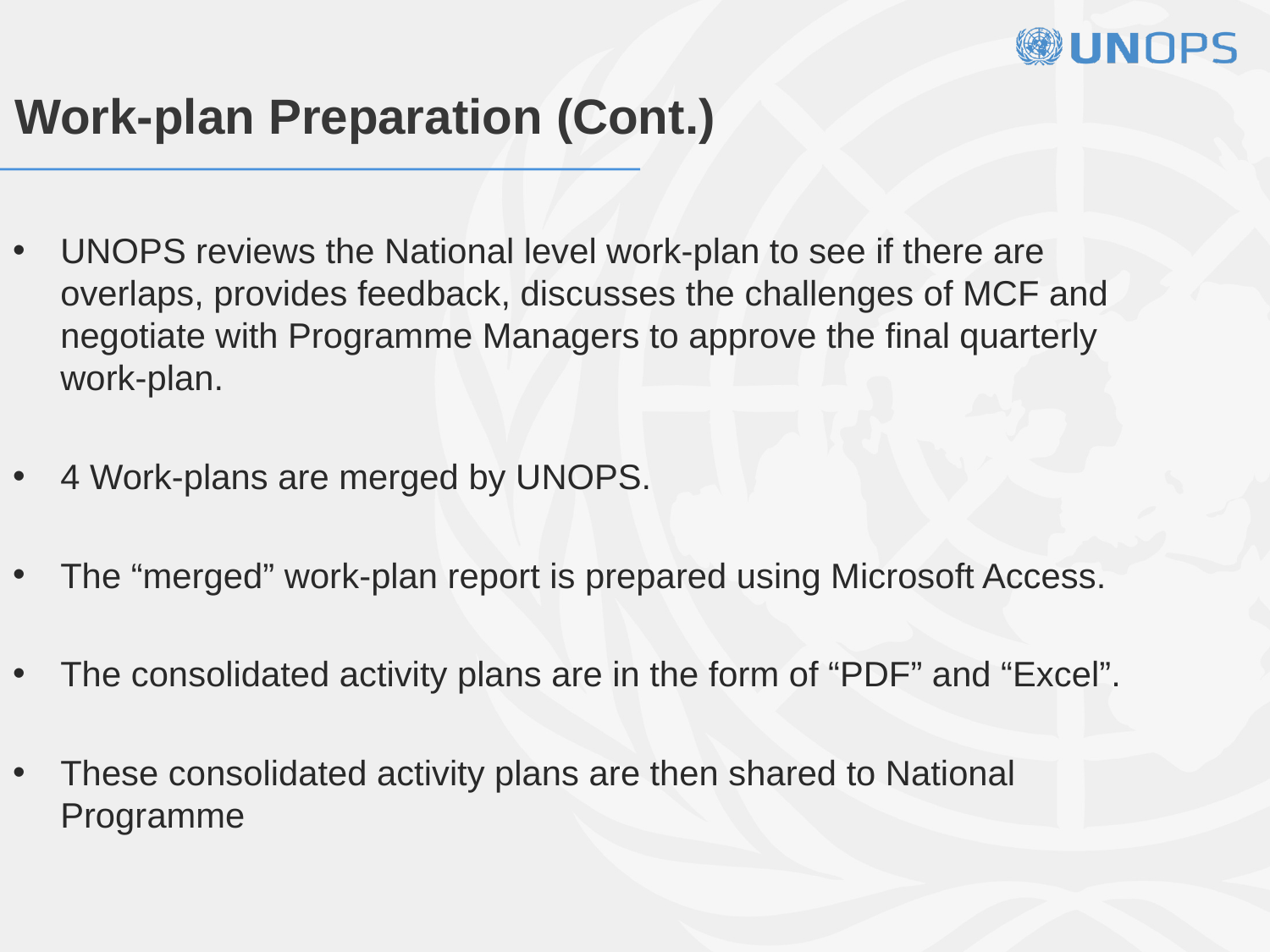

Work-plan Preparation (Cont.)
UNOPS reviews the National level work-plan to see if there are overlaps, provides feedback, discusses the challenges of MCF and negotiate with Programme Managers to approve the final quarterly work-plan.

4 Work-plans are merged by UNOPS.

The “merged” work-plan report is prepared using Microsoft Access.

The consolidated activity plans are in the form of “PDF” and “Excel”.

These consolidated activity plans are then shared to National Programme